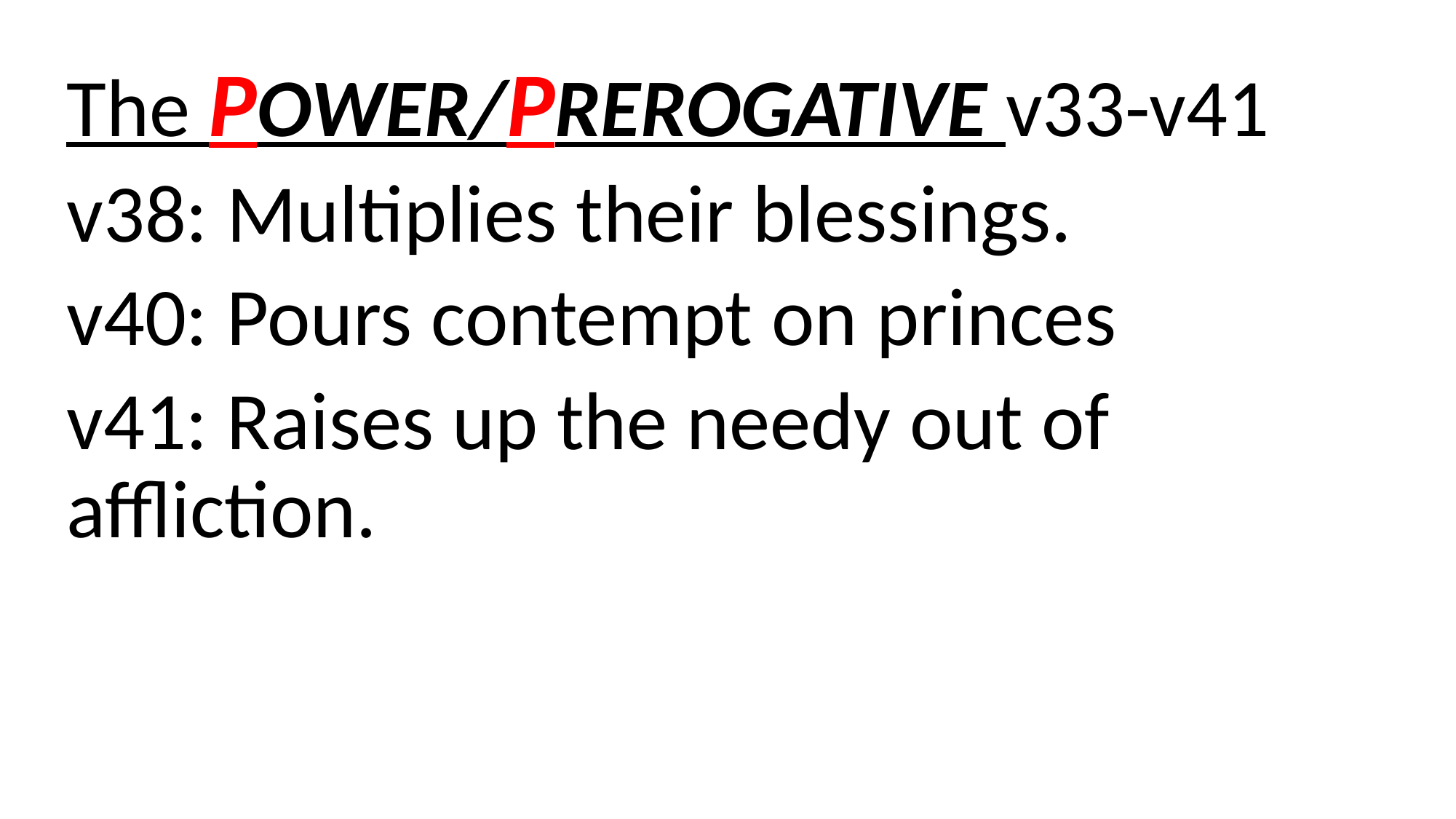

The POWER/PREROGATIVE v33-v41
v38: Multiplies their blessings.
v40: Pours contempt on princes
v41: Raises up the needy out of affliction.